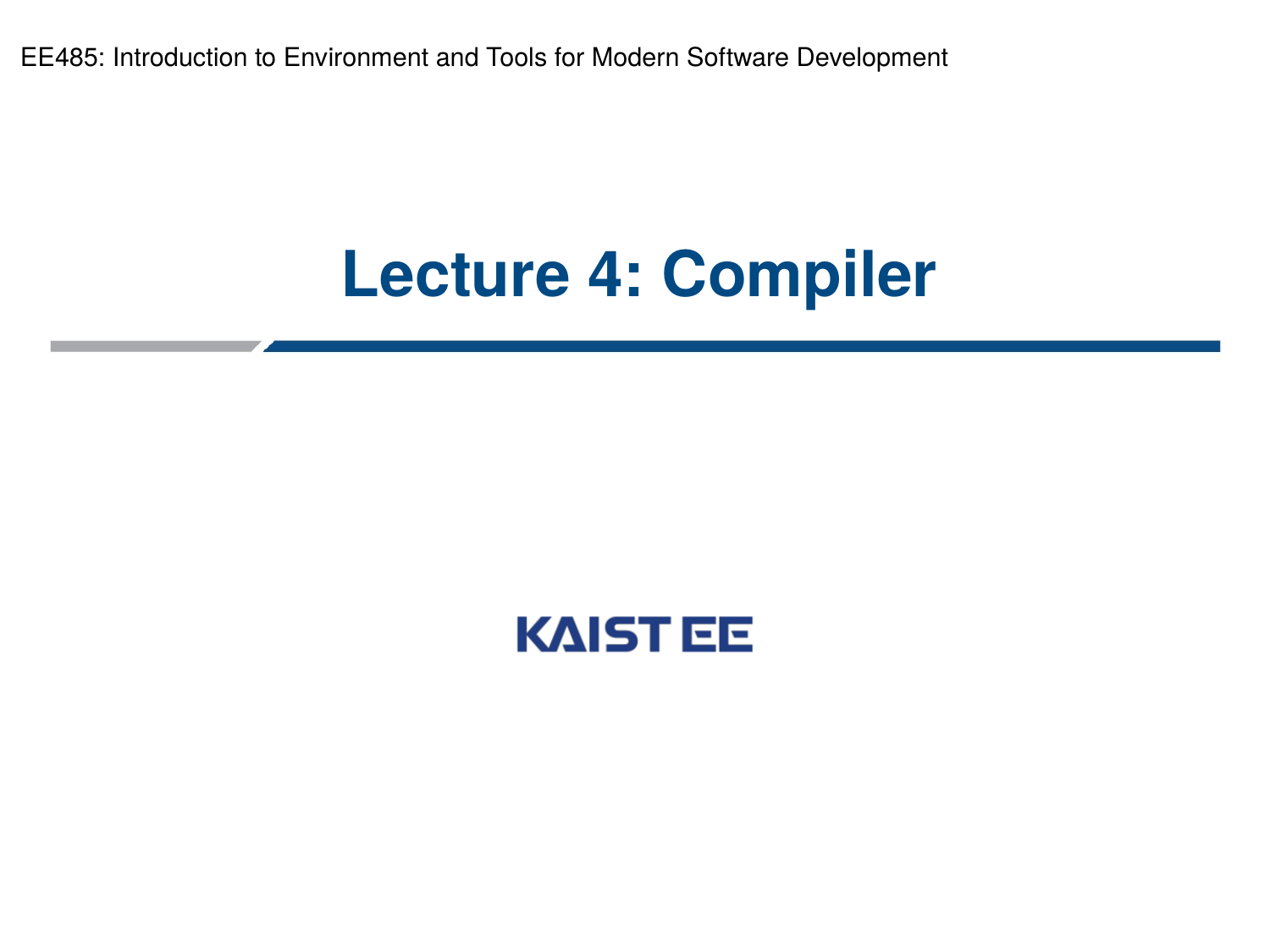

EE485: Introduction to Environment and Tools for Modern Software Development
# Lecture 4: Compiler